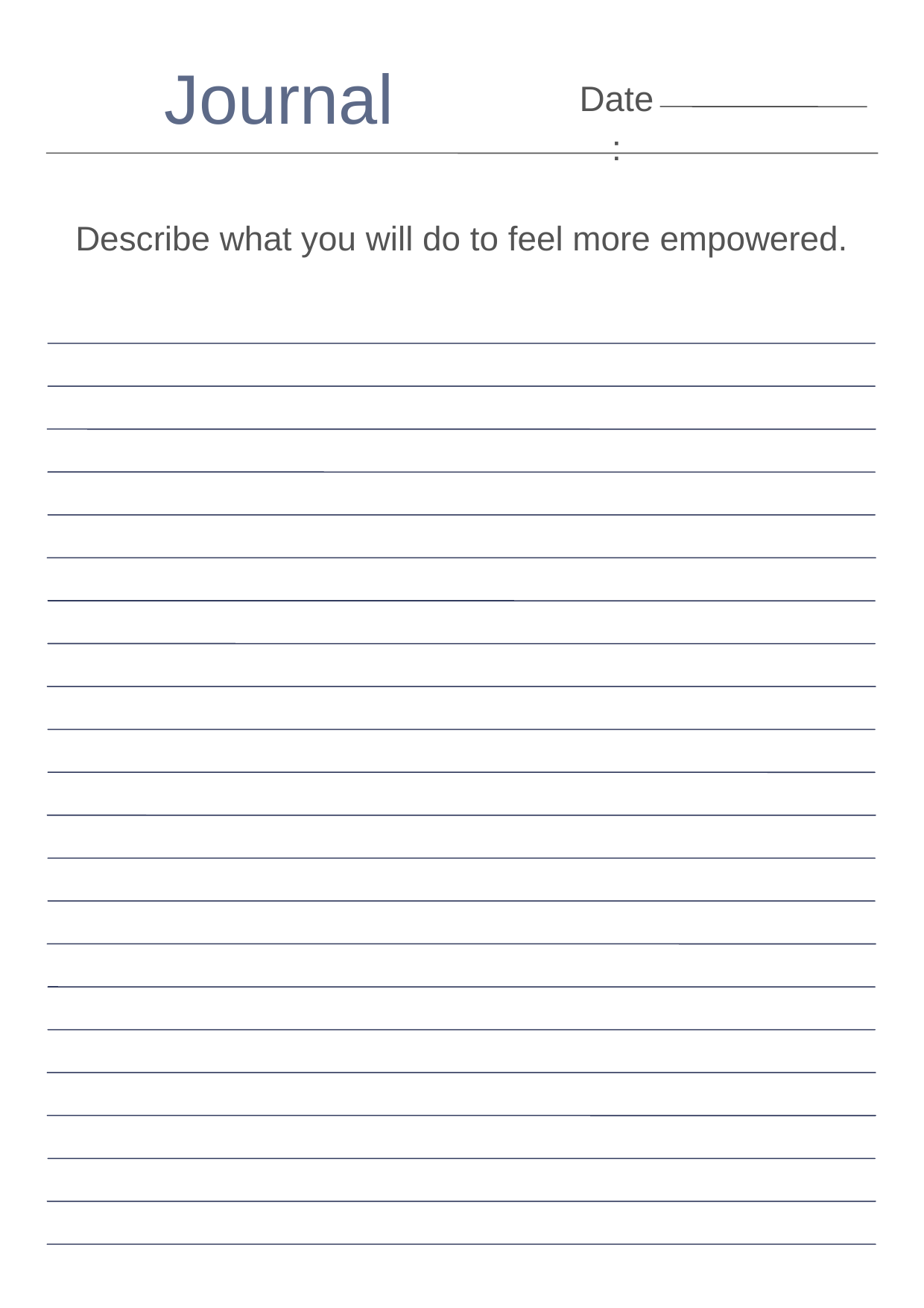

Journal
Date:

Describe what you will do to feel more empowered.